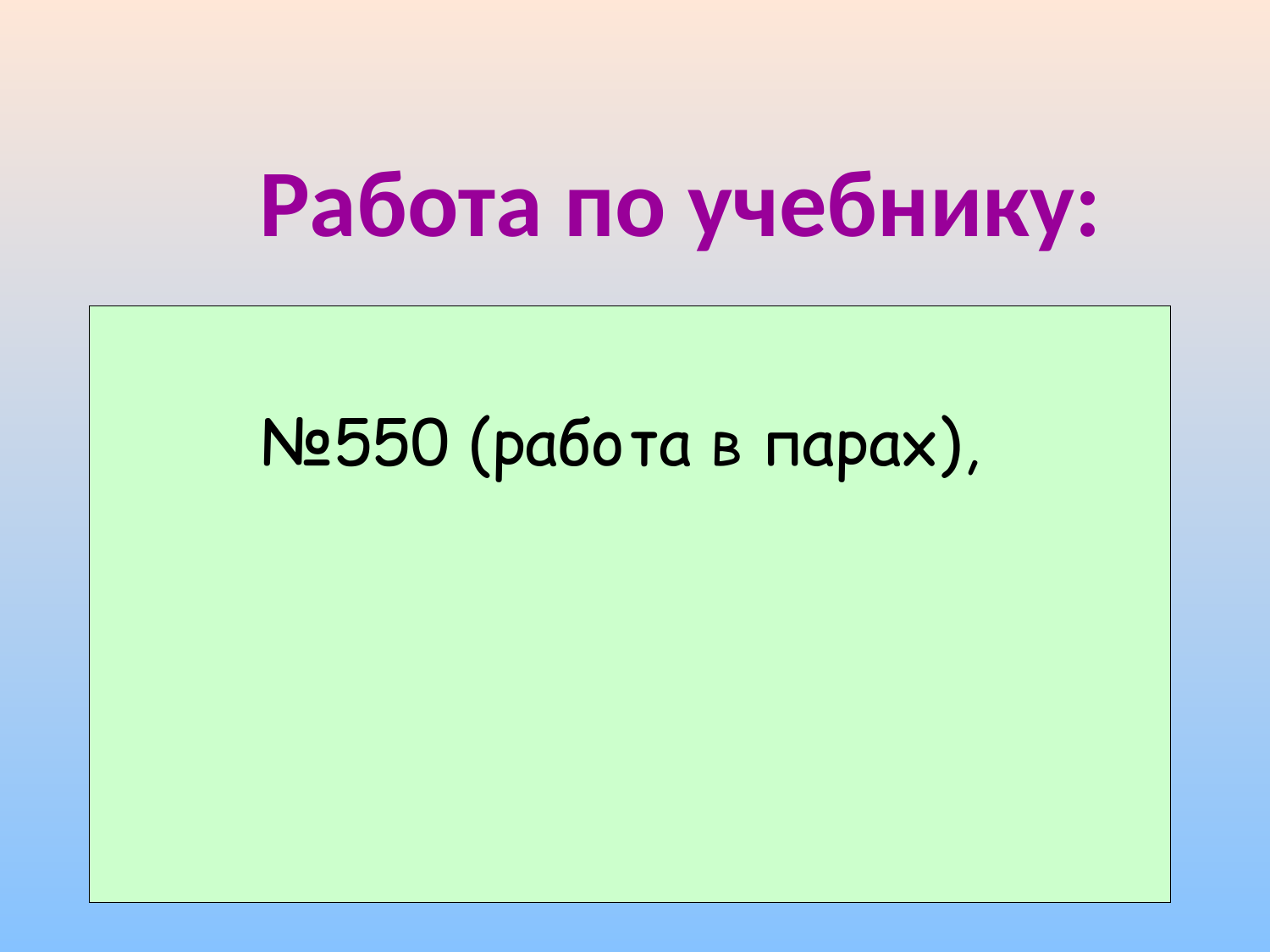

Работа по учебнику:

№550 (работа в парах),